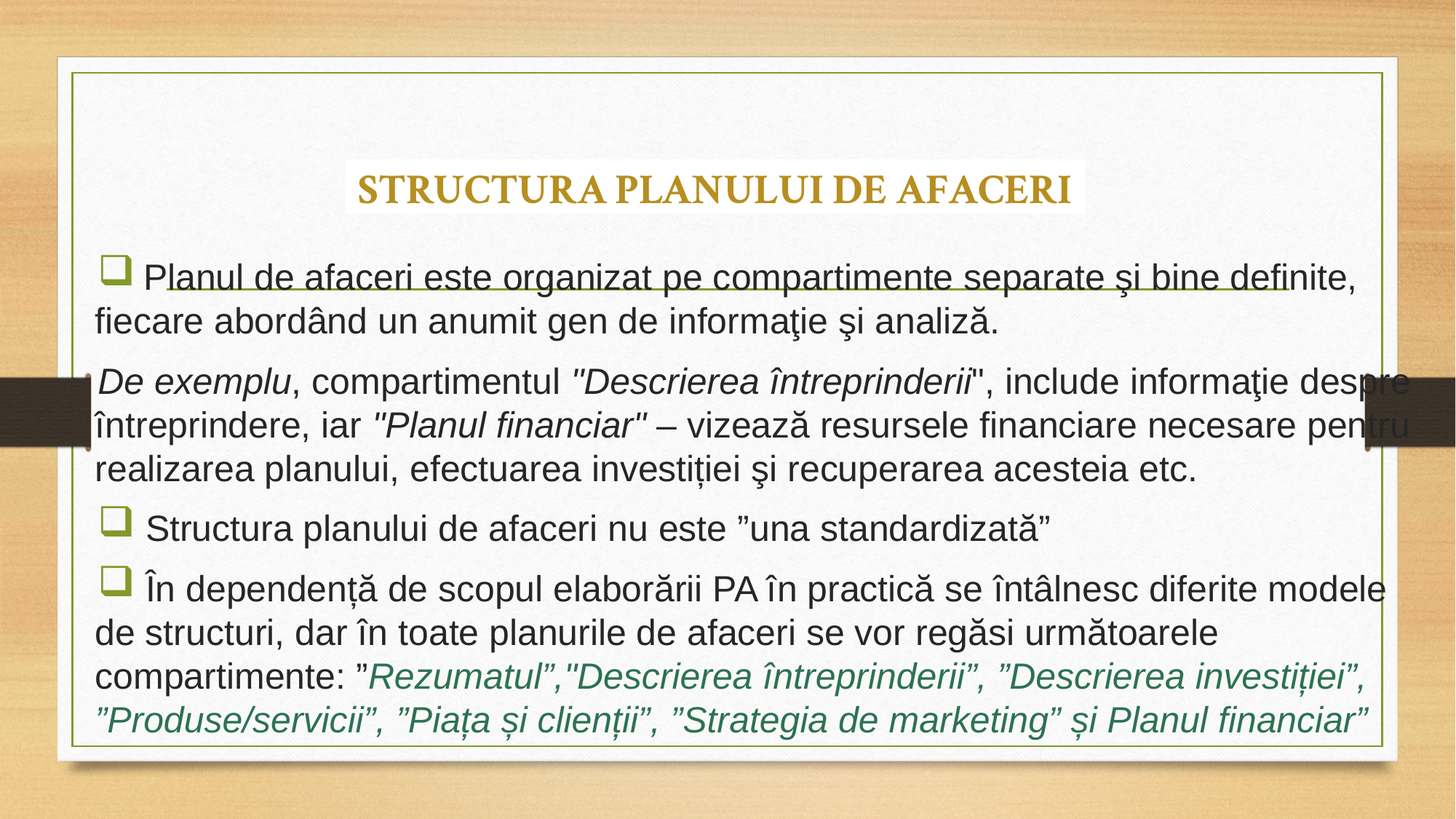

# STRUCTURA PLANULUI DE AFACERI

 Planul de afaceri este organizat pe compartimente separate şi bine definite, fiecare abordând un anumit gen de informaţie şi analiză.
De exemplu, compartimentul "Descrierea întreprinderii", include informaţie despre întreprindere, iar "Planul financiar" – vizează resursele financiare necesare pentru realizarea planului, efectuarea investiției şi recuperarea acesteia etc.
 Structura planului de afaceri nu este ”una standardizată”
 În dependență de scopul elaborării PA în practică se întâlnesc diferite modele de structuri, dar în toate planurile de afaceri se vor regăsi următoarele compartimente: ”Rezumatul”,"Descrierea întreprinderii”, ”Descrierea investiției”, ”Produse/servicii”, ”Piața și clienții”, ”Strategia de marketing” și Planul financiar”